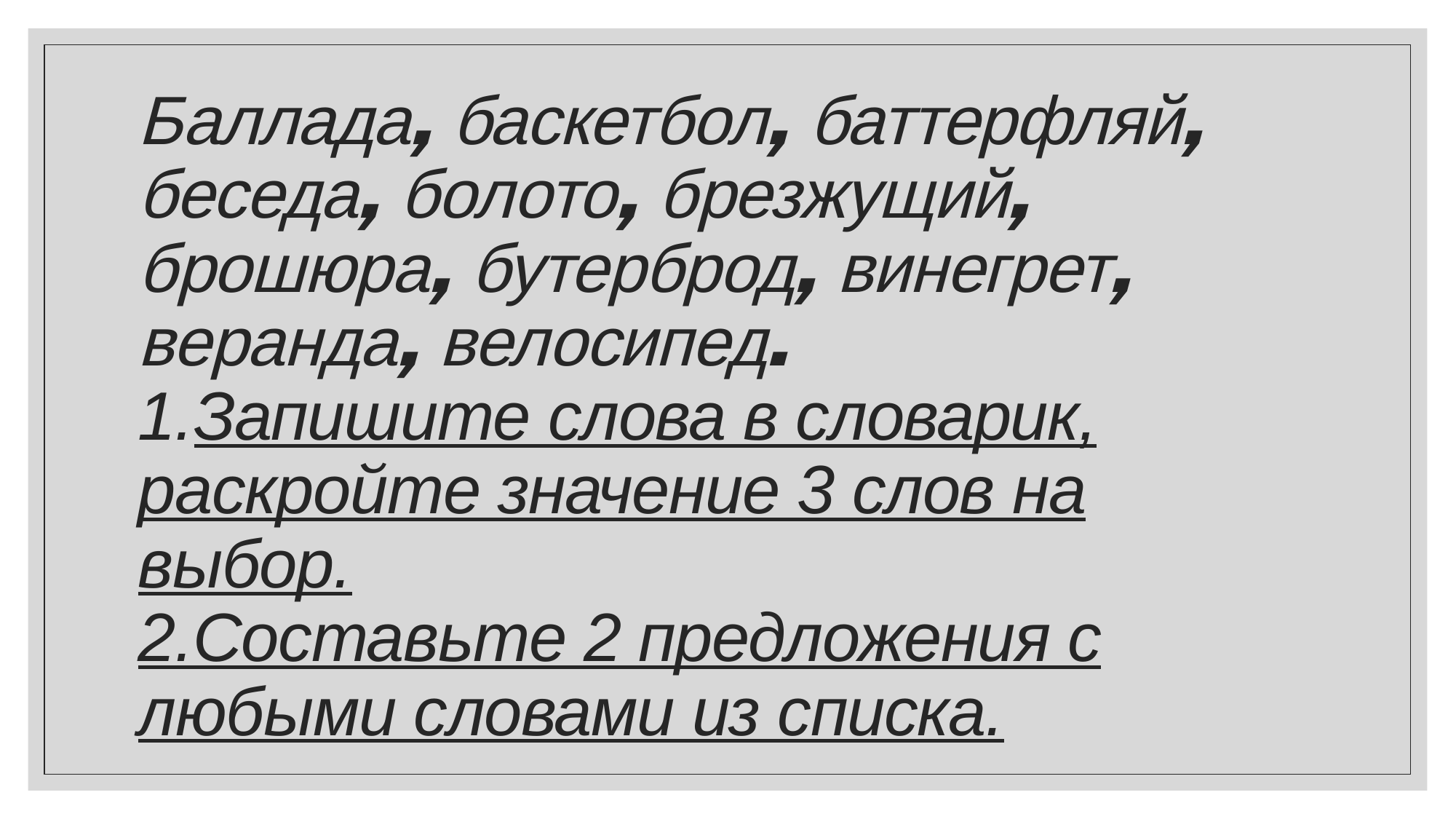

# Баллада, баскетбол, баттерфляй, беседа, болото, брезжущий, брошюра, бутерброд, винегрет, веранда, велосипед. 1.Запишите слова в словарик, раскройте значение 3 слов на выбор. 2.Составьте 2 предложения с любыми словами из списка.